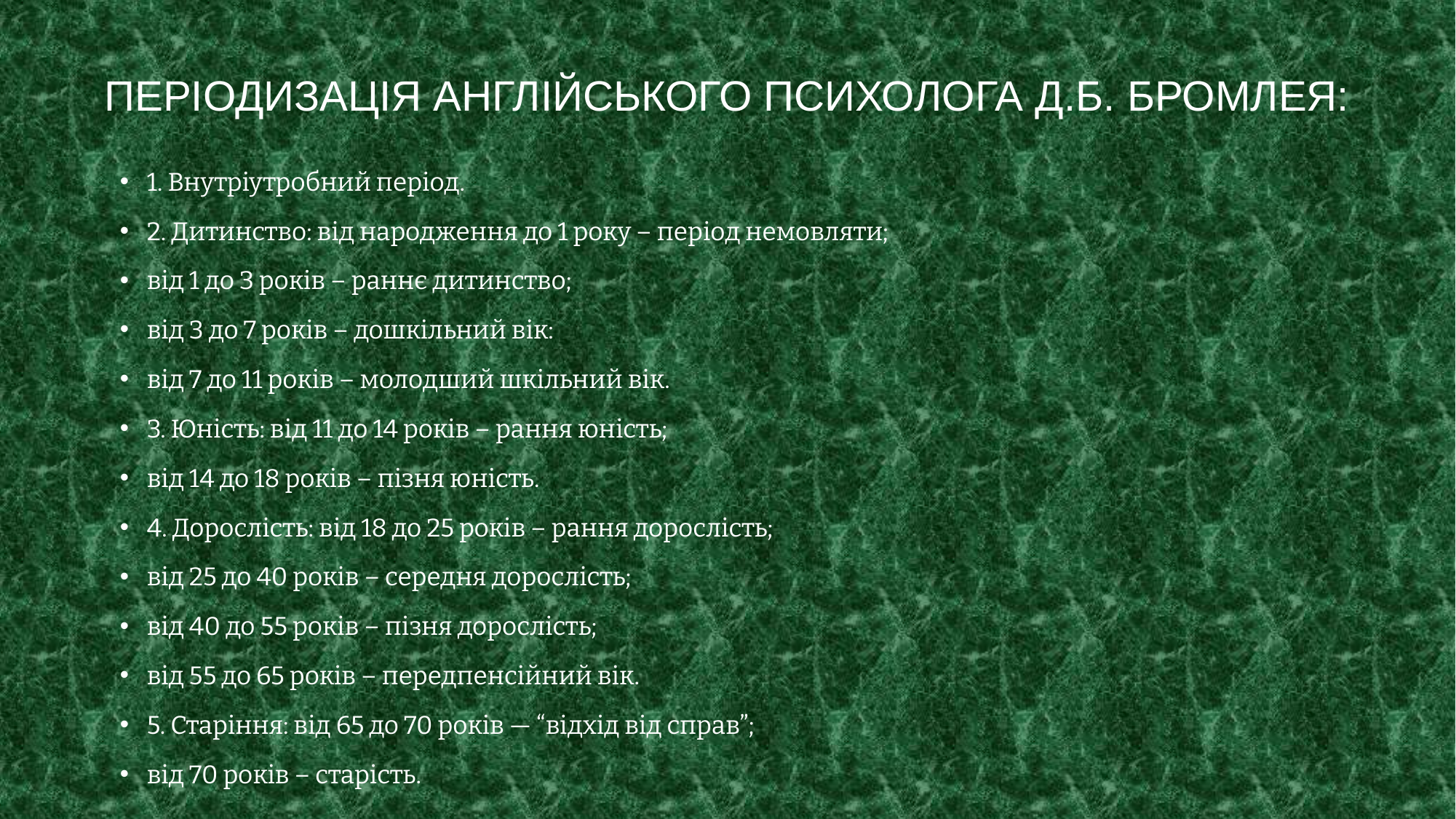

# періодизація англійського психолога Д.Б. Бромлея:
1. Внутріутробний період.
2. Дитинство: від народження до 1 року – період немовляти;
від 1 до 3 років – раннє дитинство;
від 3 до 7 років – дошкільний вік:
від 7 до 11 років – молодший шкільний вік.
3. Юність: від 11 до 14 років – рання юність;
від 14 до 18 років – пізня юність.
4. Дорослість: від 18 до 25 років – рання дорослість;
від 25 до 40 років – середня дорослість;
від 40 до 55 років – пізня дорослість;
від 55 до 65 років – передпенсійний вік.
5. Старіння: від 65 до 70 років — “відхід від справ”;
від 70 років – старість.